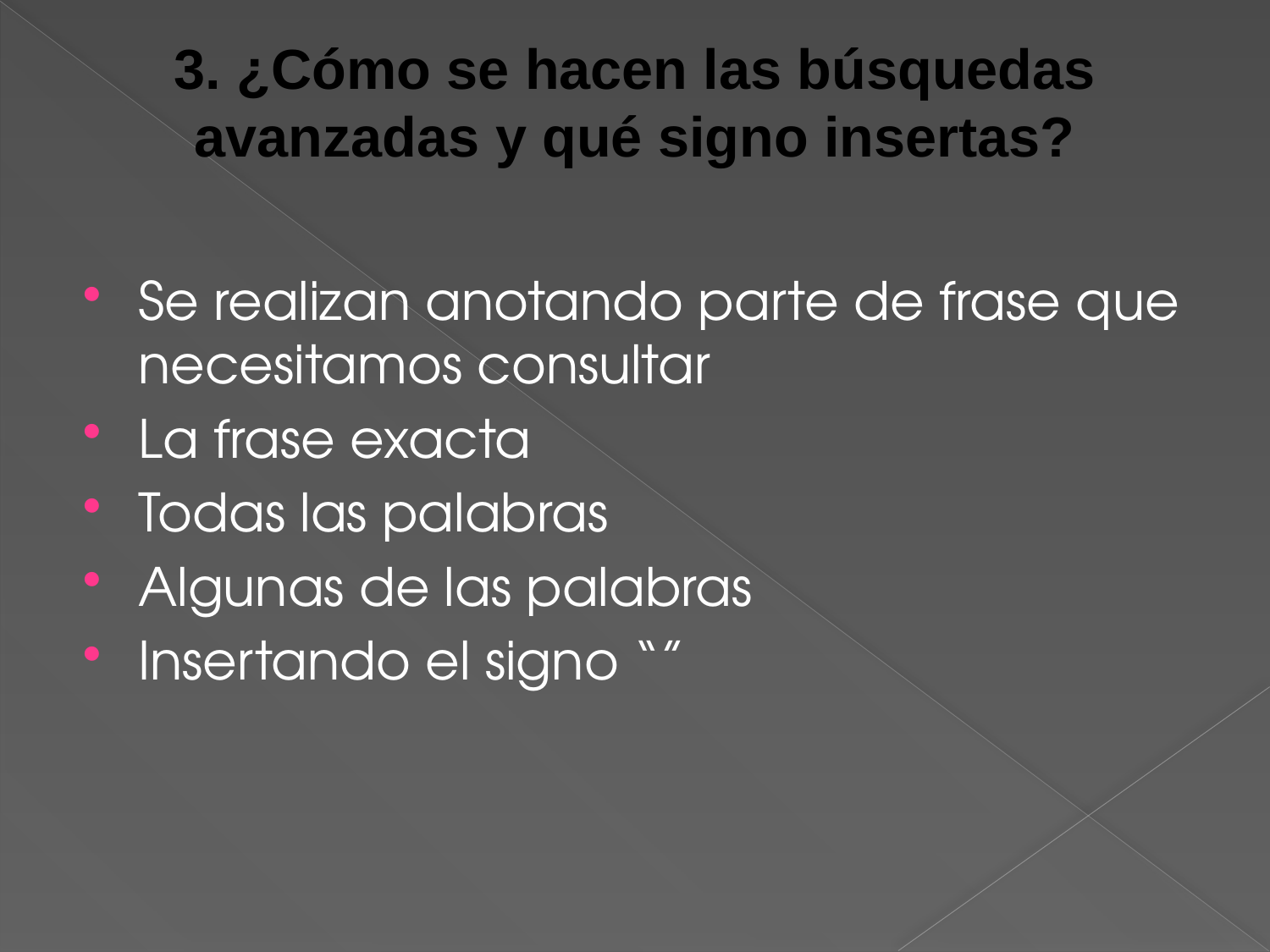

# 3. ¿Cómo se hacen las búsquedas avanzadas y qué signo insertas?
Se realizan anotando parte de frase que necesitamos consultar
La frase exacta
Todas las palabras
Algunas de las palabras
Insertando el signo “”